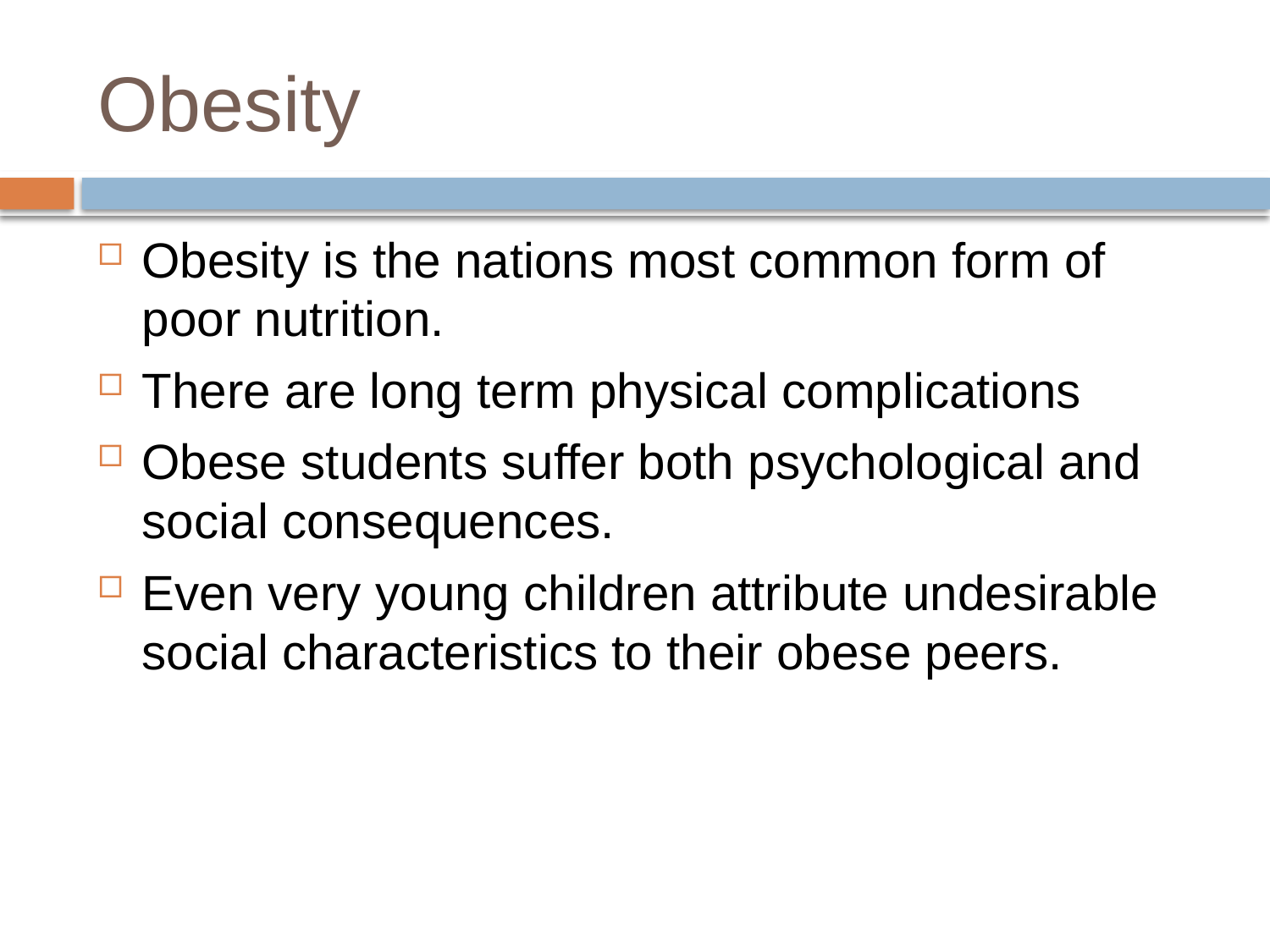

# Obesity
Obesity is the nations most common form of poor nutrition.
There are long term physical complications
Obese students suffer both psychological and social consequences.
Even very young children attribute undesirable social characteristics to their obese peers.